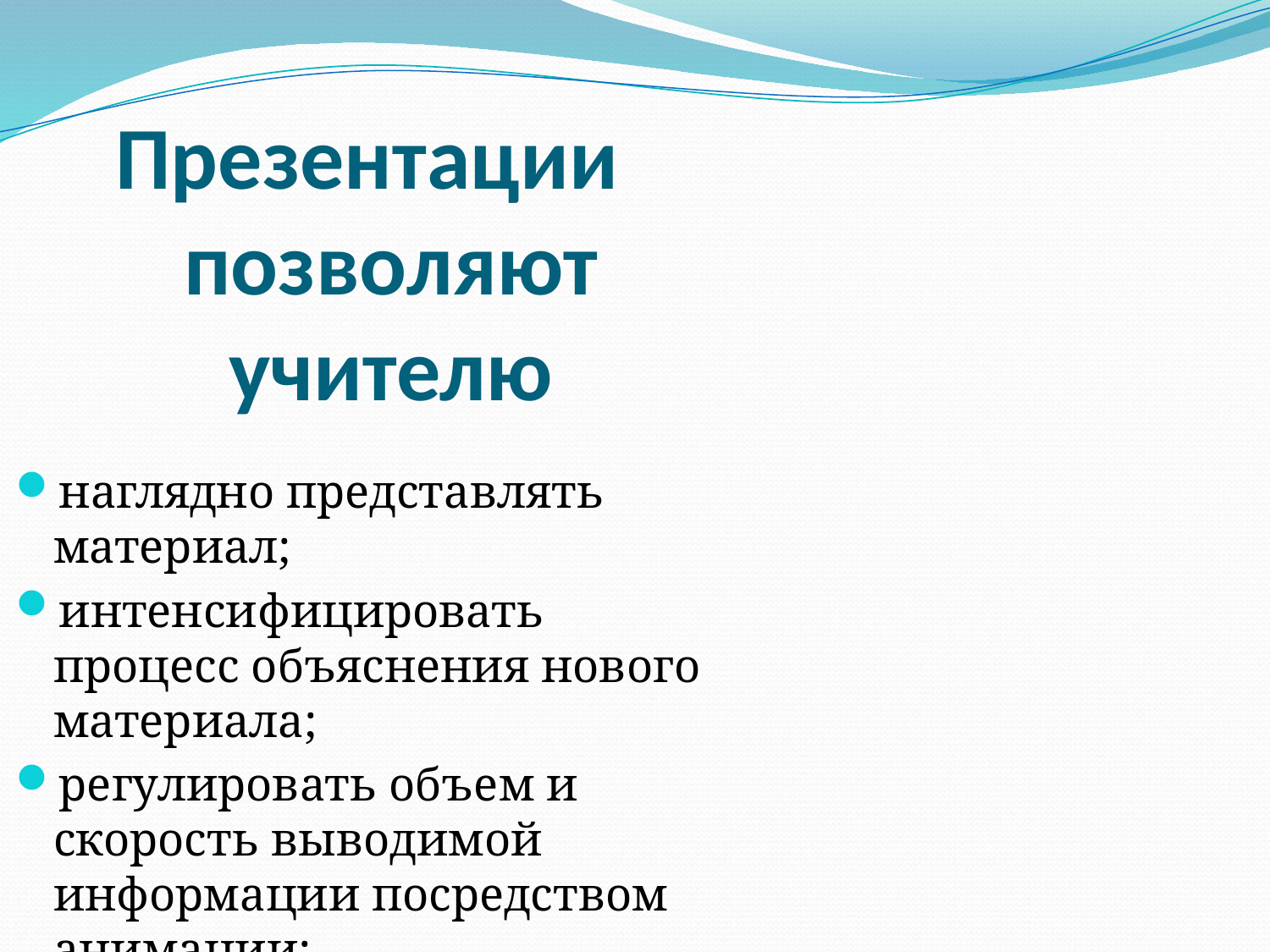

# Презентации позволяют учителю
наглядно представлять материал;
интенсифицировать процесс объяснения нового материала;
регулировать объем и скорость выводимой информации посредством анимации;